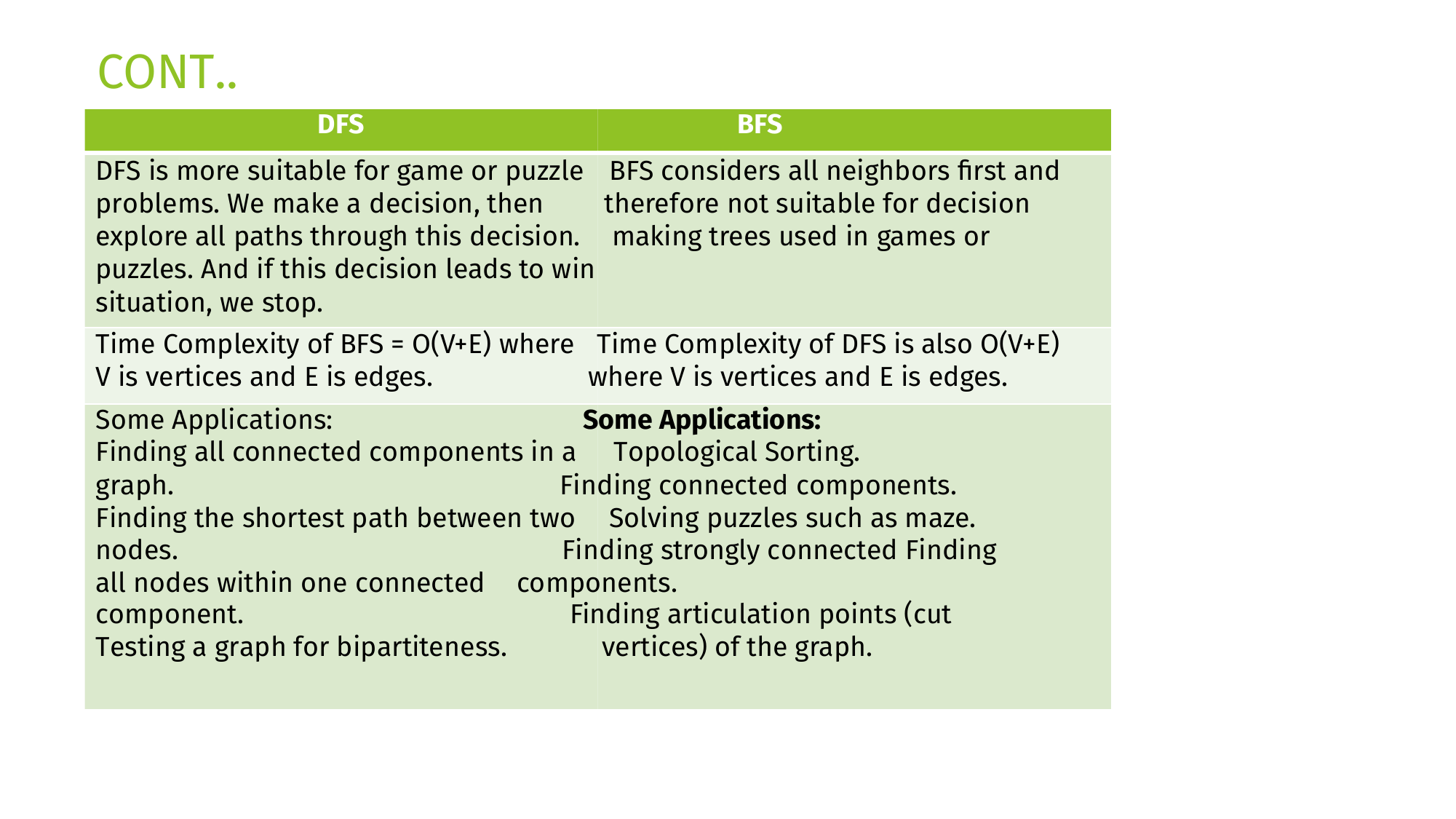

CONT..

DFS                                                        BFS

DFS is more suitable for game or puzzle   BFS considers all neighbors first and problems. We make a decision, then        therefore not suitable for decision explore all paths through this decision.    making trees used in games or puzzles. And if this decision leads to win
situation, we stop.

Time Complexity of BFS = O(V+E) where   Time Complexity of DFS is also O(V+E) V is vertices and E is edges.                     where V is vertices and E is edges.

Some Applications:                                  Some Applications:
Finding all connected components in a     Topological Sorting.
graph.                                                    Finding connected components. Finding the shortest path between two    Solving puzzles such as maze. nodes.                                                    Finding strongly connected Finding all nodes within one connected    components.
component.                                            Finding articulation points (cut
Testing a graph for bipartiteness.             vertices) of the graph.